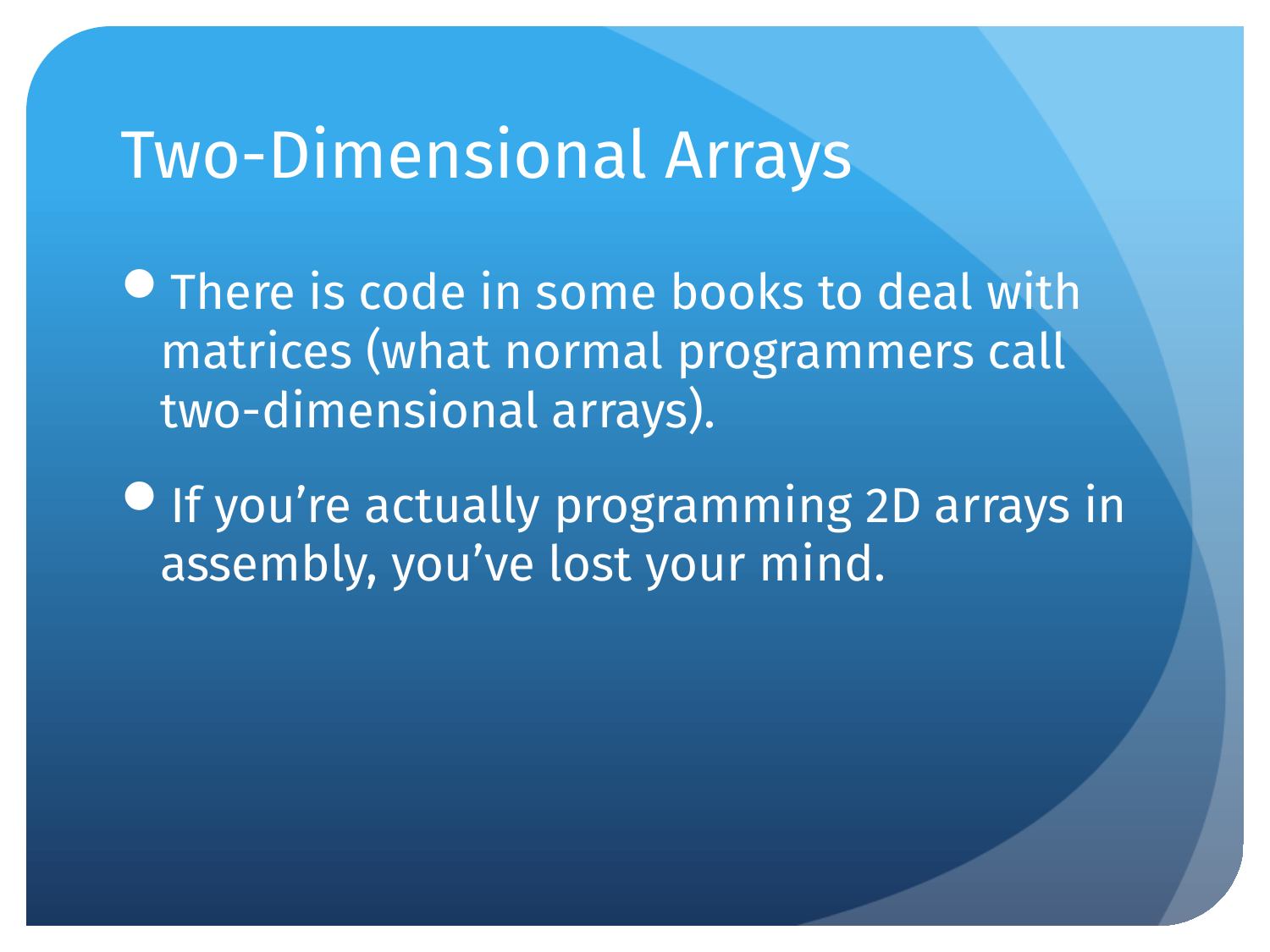

# Two-Dimensional Arrays
There is code in some books to deal with matrices (what normal programmers call two-dimensional arrays).
If you’re actually programming 2D arrays in assembly, you’ve lost your mind.